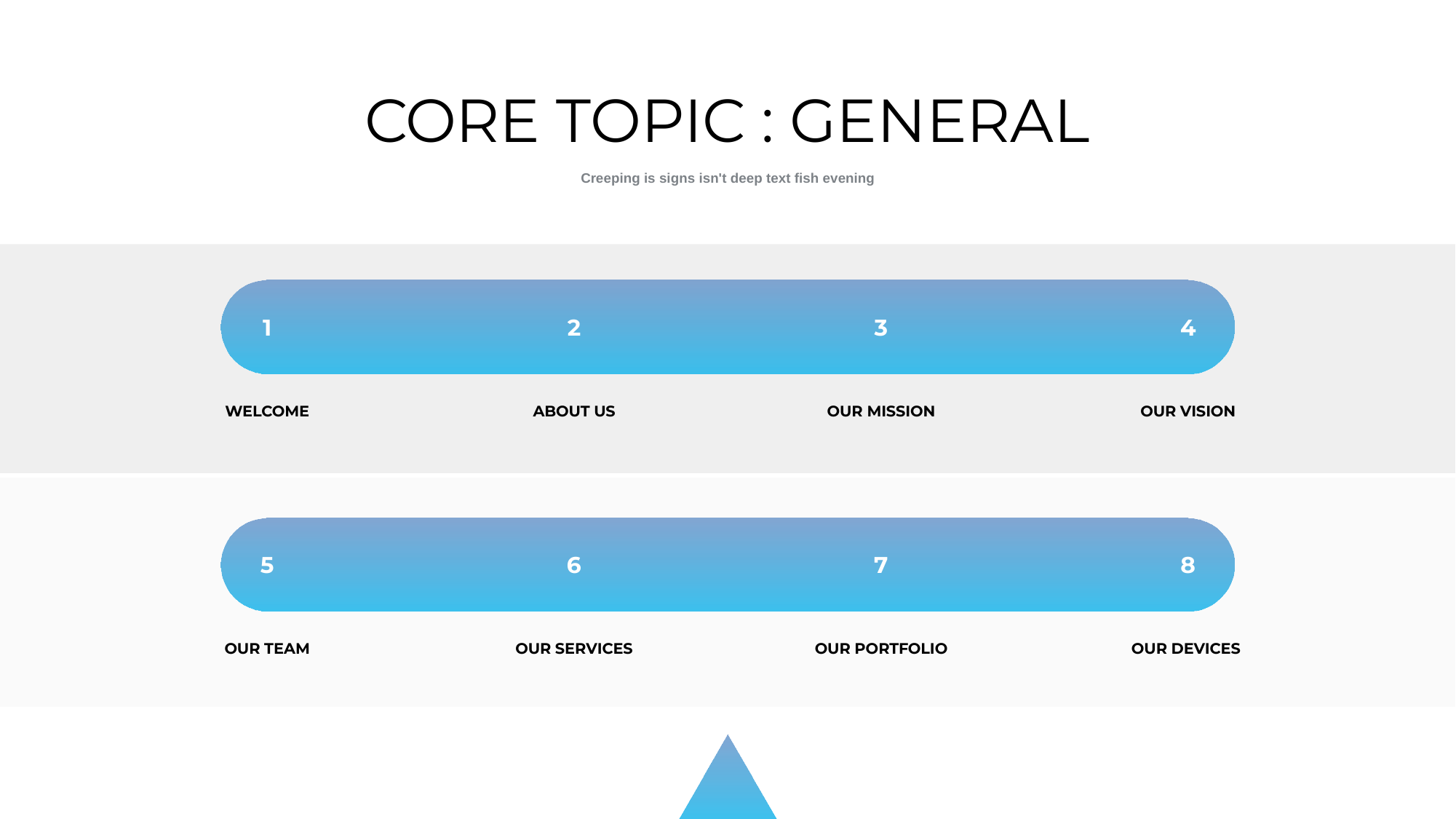

# CORE TOPIC : GENERAL
Creeping is signs isn't deep text fish evening

1
2
3
4
WELCOME
ABOUT US
OUR MISSION
OUR VISION

5
6
7
8
OUR TEAM
OUR SERVICES
OUR PORTFOLIO
OUR DEVICES